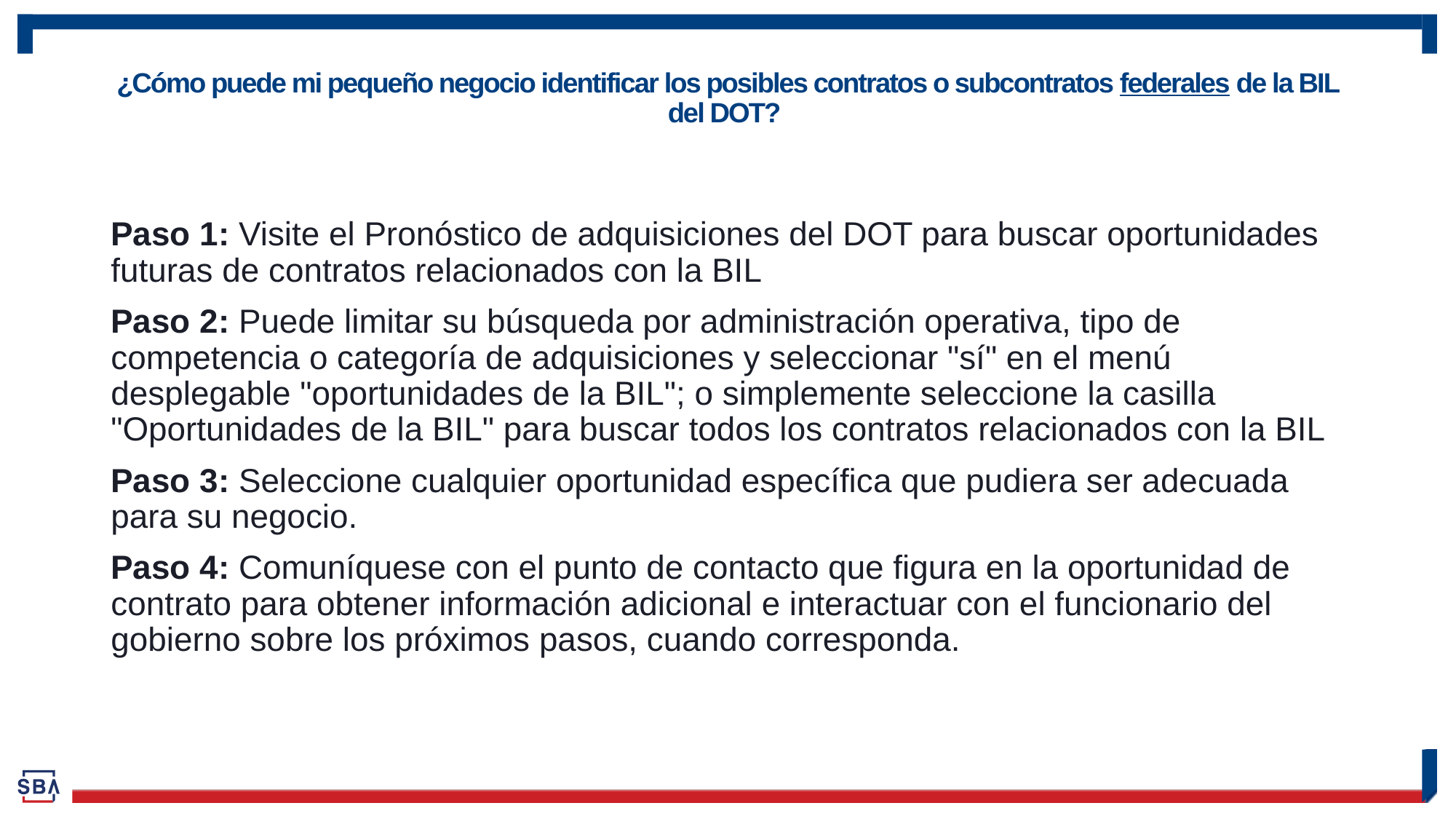

# ¿Cómo puede mi pequeño negocio identificar los posibles contratos o subcontratos federales de la BIL del DOT?
Paso 1: Visite el Pronóstico de adquisiciones del DOT para buscar oportunidades futuras de contratos relacionados con la BIL
Paso 2: Puede limitar su búsqueda por administración operativa, tipo de competencia o categoría de adquisiciones y seleccionar "sí" en el menú desplegable "oportunidades de la BIL"; o simplemente seleccione la casilla "Oportunidades de la BIL" para buscar todos los contratos relacionados con la BIL
Paso 3: Seleccione cualquier oportunidad específica que pudiera ser adecuada para su negocio.
Paso 4: Comuníquese con el punto de contacto que figura en la oportunidad de contrato para obtener información adicional e interactuar con el funcionario del gobierno sobre los próximos pasos, cuando corresponda.